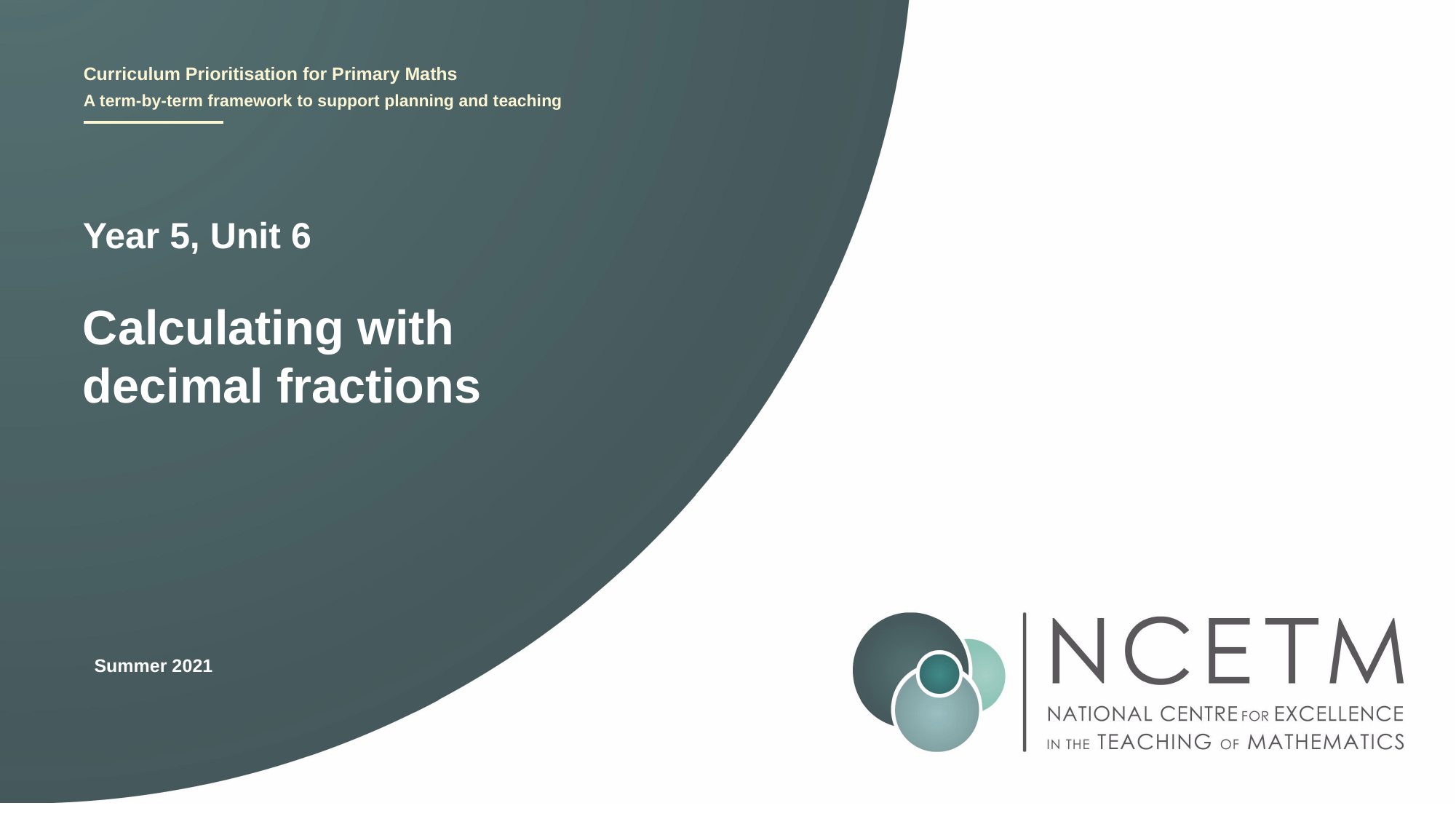

Year 5, Unit 6
Calculating with decimal fractions